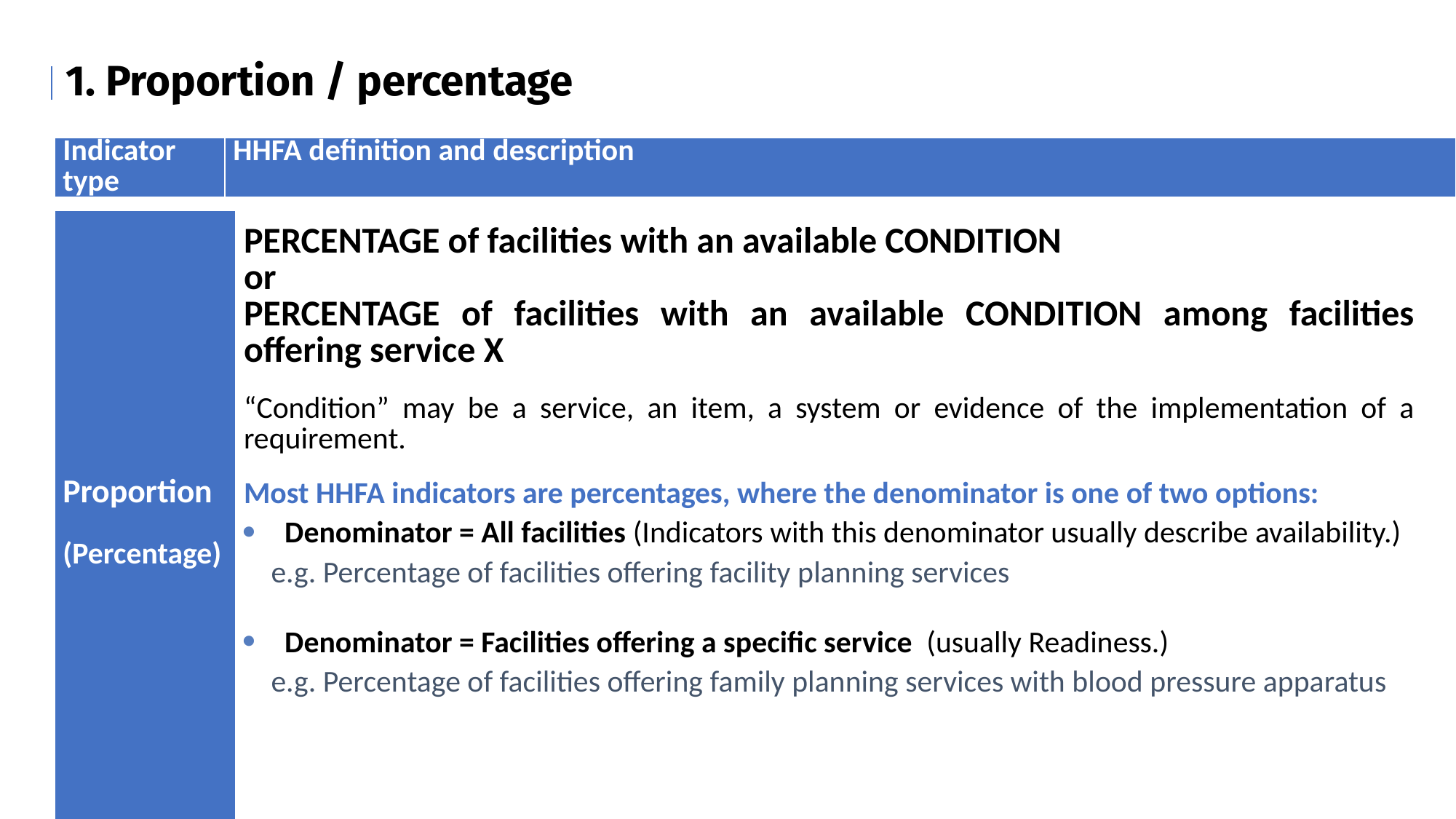

1. Proportion / percentage
| Indicator type | HHFA definition and description |
| --- | --- |
| Proportion (Percentage) | PERCENTAGE of facilities with an available CONDITION or PERCENTAGE of facilities with an available CONDITION among facilities offering service X “Condition” may be a service, an item, a system or evidence of the implementation of a requirement. Most HHFA indicators are percentages, where the denominator is one of two options: Denominator = All facilities (Indicators with this denominator usually describe availability.) e.g. Percentage of facilities offering facility planning services Denominator = Facilities offering a specific service (usually Readiness.) e.g. Percentage of facilities offering family planning services with blood pressure apparatus |
| --- | --- |